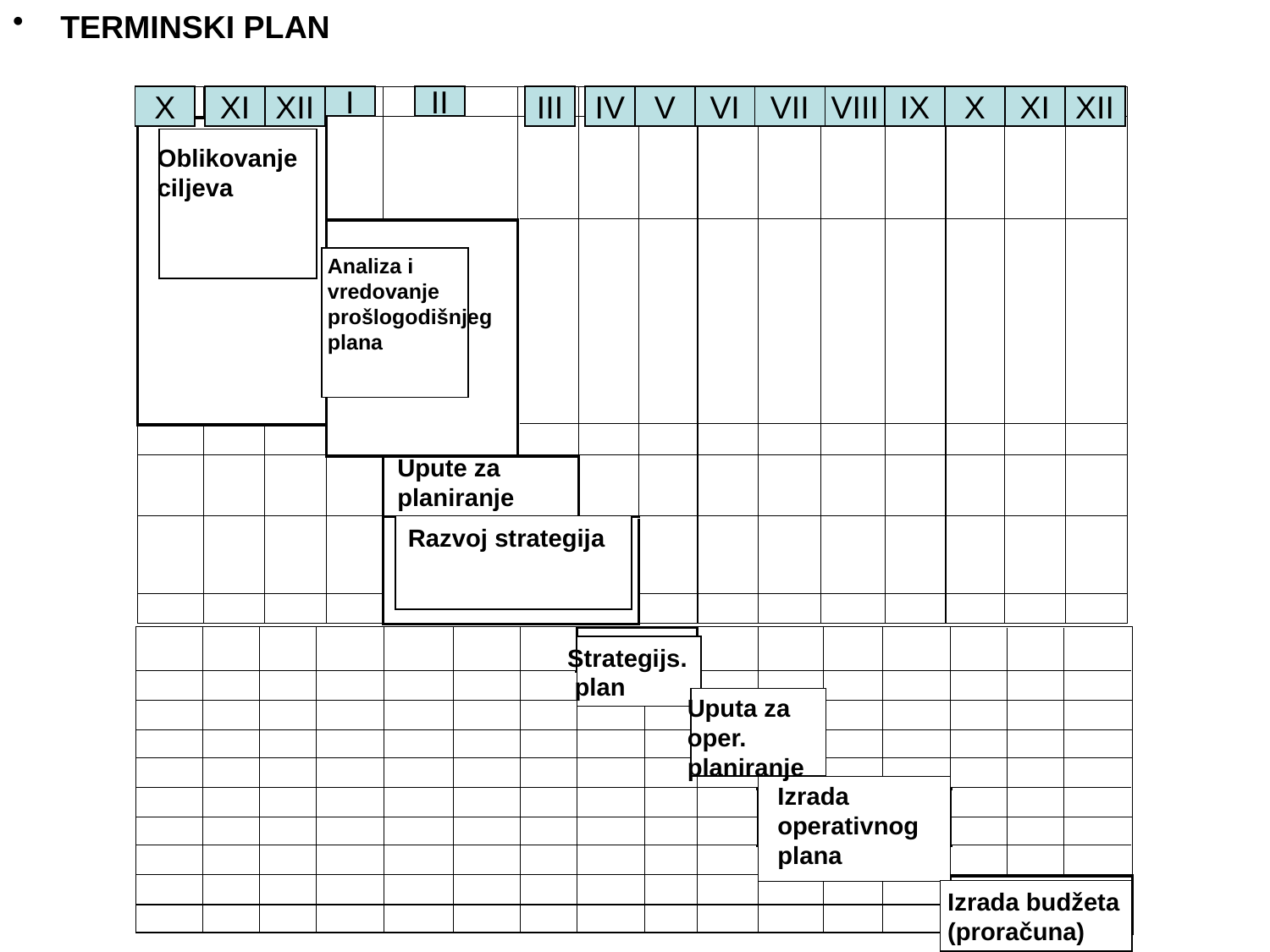

TERMINSKI PLAN

Razvoj strategija

X
XI
XII
I
II
III
IV
V
VI
VII
VIII
IX
X
XI
XII
Oblikovanje ciljeva
Analiza i vredovanje prošlogodišnjeg plana
Upute za planiranje

Strategijs.
 plan
Uputa za oper. planiranje
Izrada operativnog plana

Izrada budžeta
(proračuna)